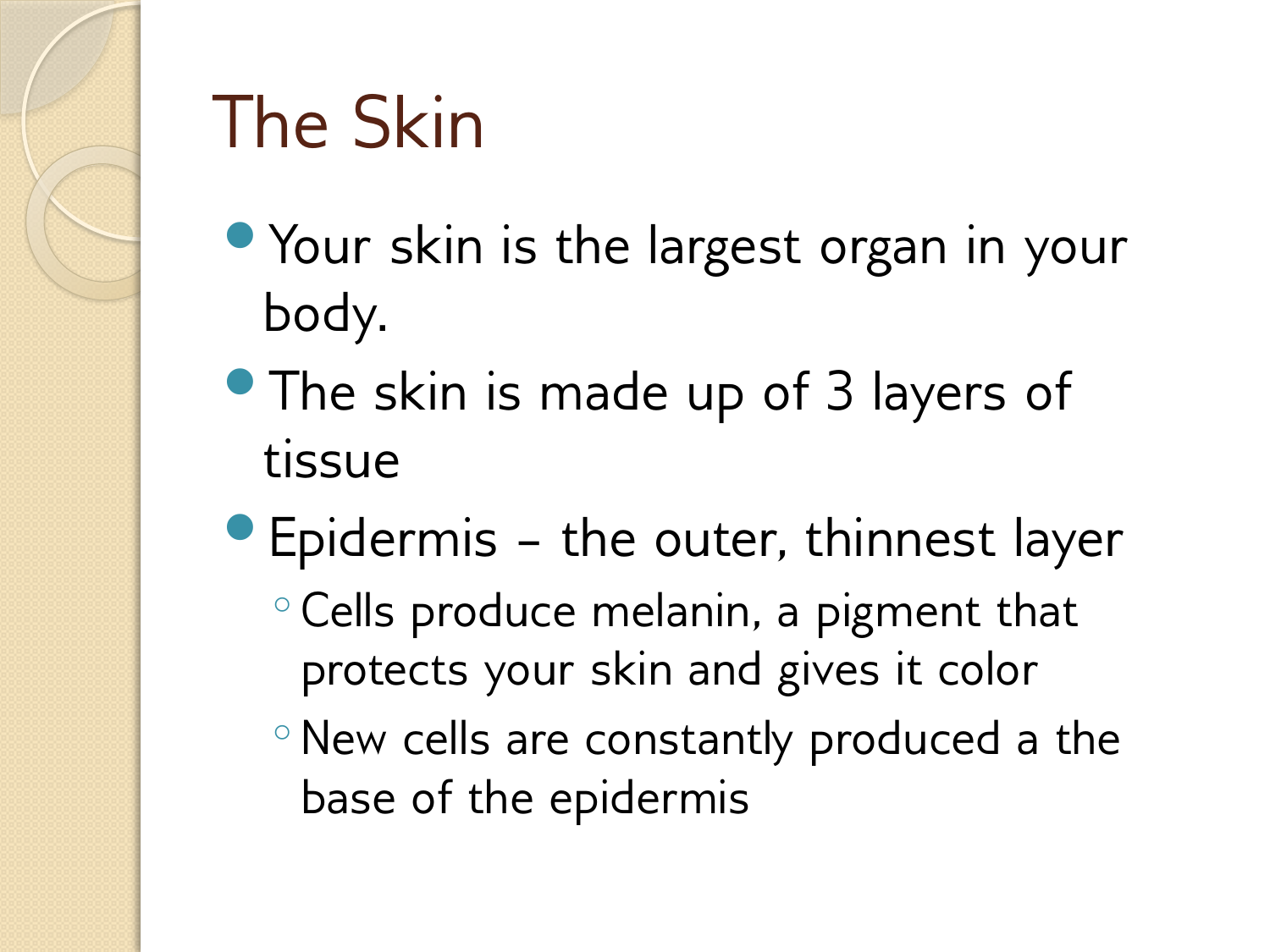

# The Skin
Your skin is the largest organ in your body.
The skin is made up of 3 layers of tissue
Epidermis – the outer, thinnest layer
Cells produce melanin, a pigment that protects your skin and gives it color
New cells are constantly produced a the base of the epidermis